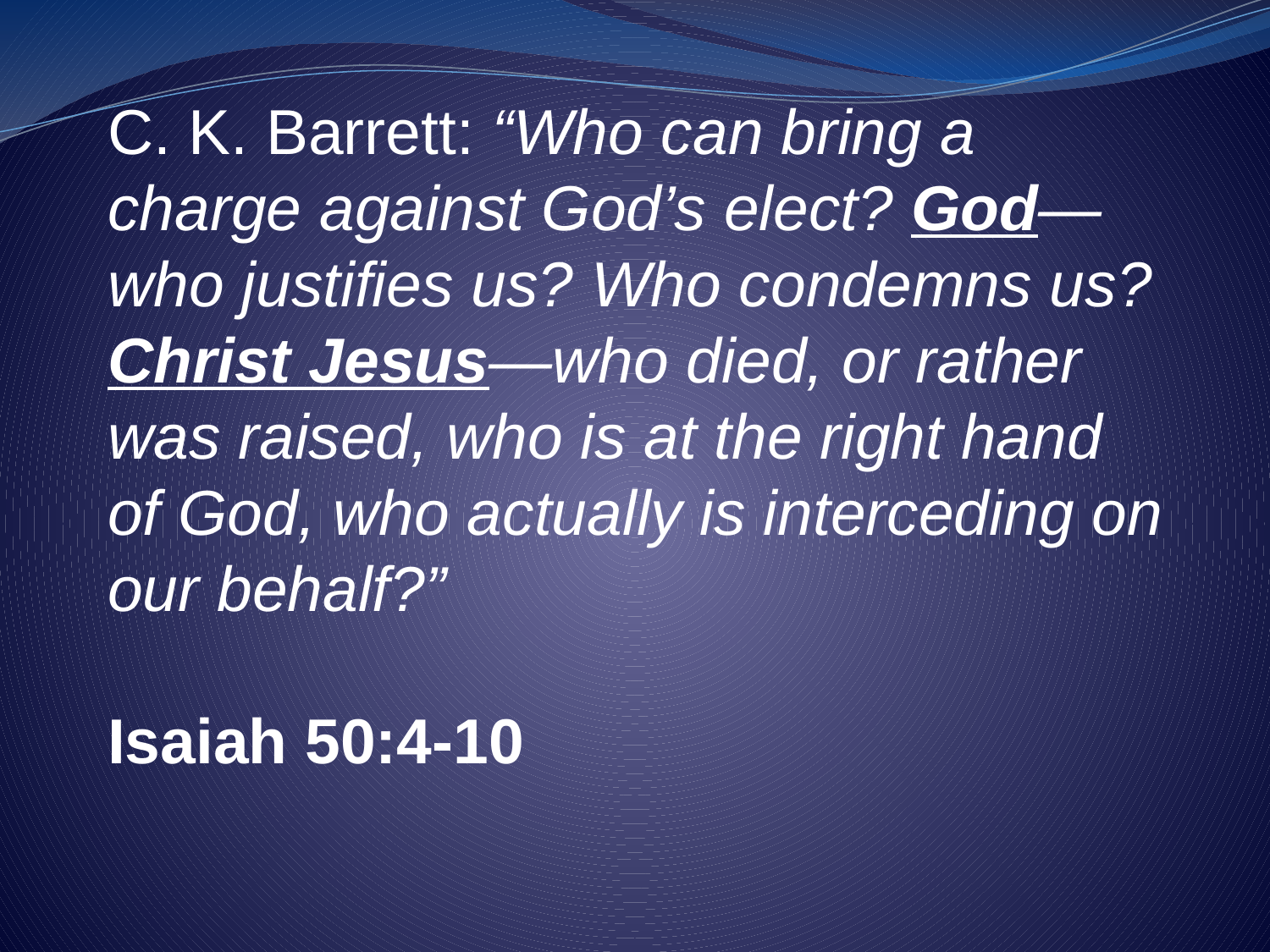

C. K. Barrett: “Who can bring a charge against God’s elect? God—who justifies us? Who condemns us? Christ Jesus—who died, or rather was raised, who is at the right hand of God, who actually is interceding on our behalf?”

Isaiah 50:4-10